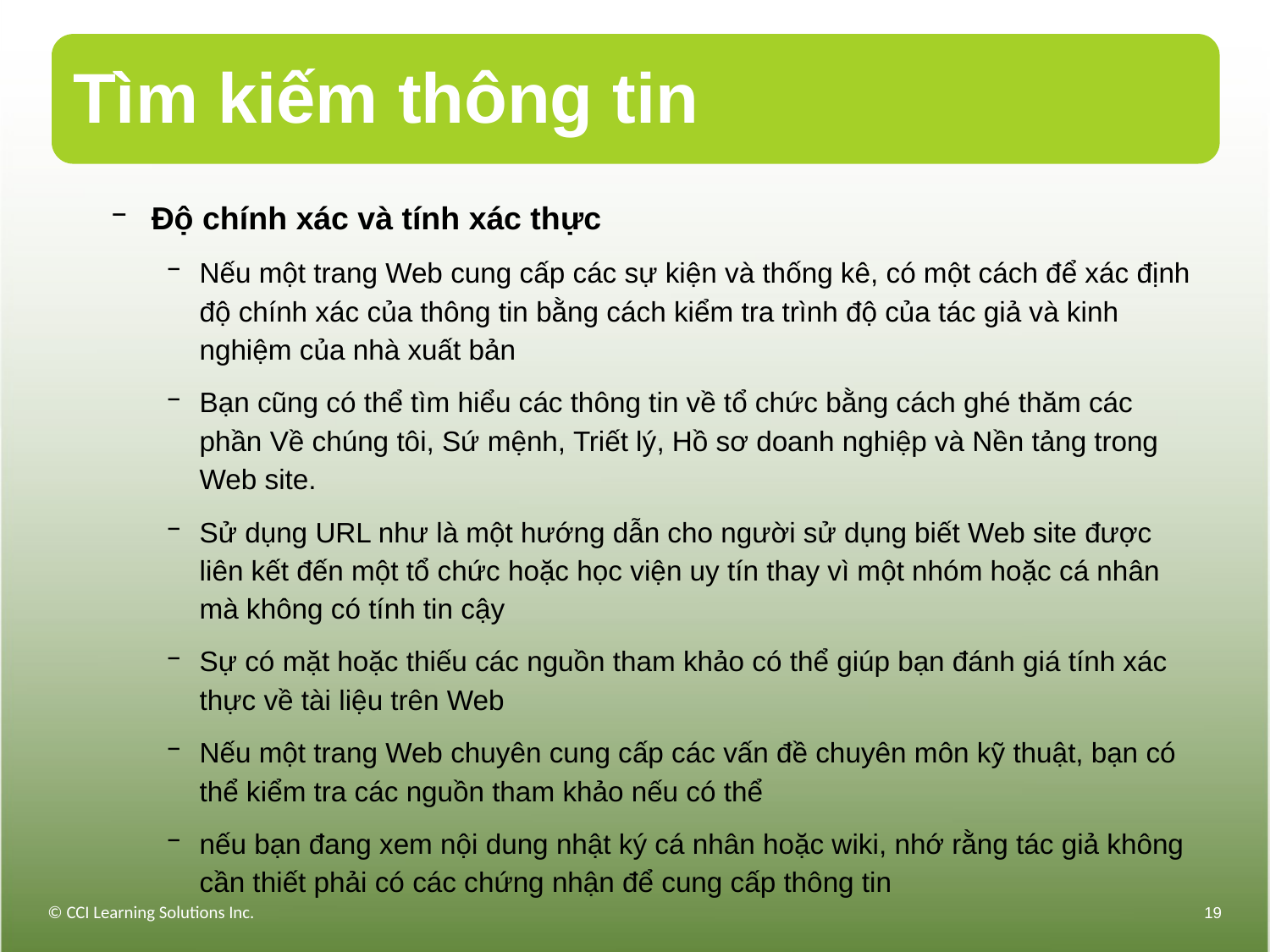

# Tìm kiếm thông tin
Độ chính xác và tính xác thực
Nếu một trang Web cung cấp các sự kiện và thống kê, có một cách để xác định độ chính xác của thông tin bằng cách kiểm tra trình độ của tác giả và kinh nghiệm của nhà xuất bản
Bạn cũng có thể tìm hiểu các thông tin về tổ chức bằng cách ghé thăm các phần Về chúng tôi, Sứ mệnh, Triết lý, Hồ sơ doanh nghiệp và Nền tảng trong Web site.
Sử dụng URL như là một hướng dẫn cho người sử dụng biết Web site được liên kết đến một tổ chức hoặc học viện uy tín thay vì một nhóm hoặc cá nhân mà không có tính tin cậy
Sự có mặt hoặc thiếu các nguồn tham khảo có thể giúp bạn đánh giá tính xác thực về tài liệu trên Web
Nếu một trang Web chuyên cung cấp các vấn đề chuyên môn kỹ thuật, bạn có thể kiểm tra các nguồn tham khảo nếu có thể
nếu bạn đang xem nội dung nhật ký cá nhân hoặc wiki, nhớ rằng tác giả không cần thiết phải có các chứng nhận để cung cấp thông tin
© CCI Learning Solutions Inc.
19